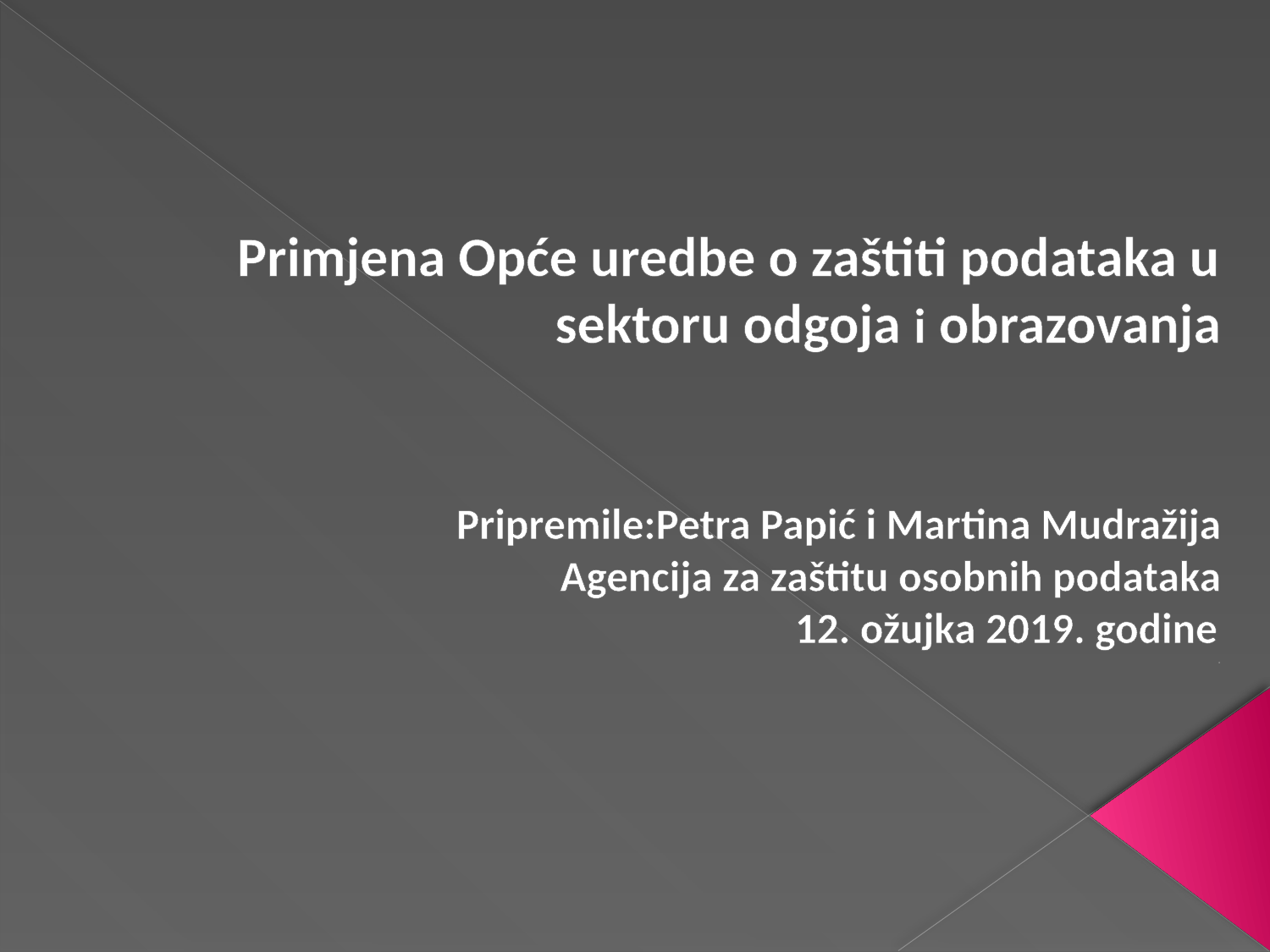

#

Primjena Opće uredbe o zaštiti podataka u sektoru odgoja i obrazovanja

Pripremile:Petra Papić i Martina Mudražija
Agencija za zaštitu osobnih podataka
12. ožujka 2019. godine
.